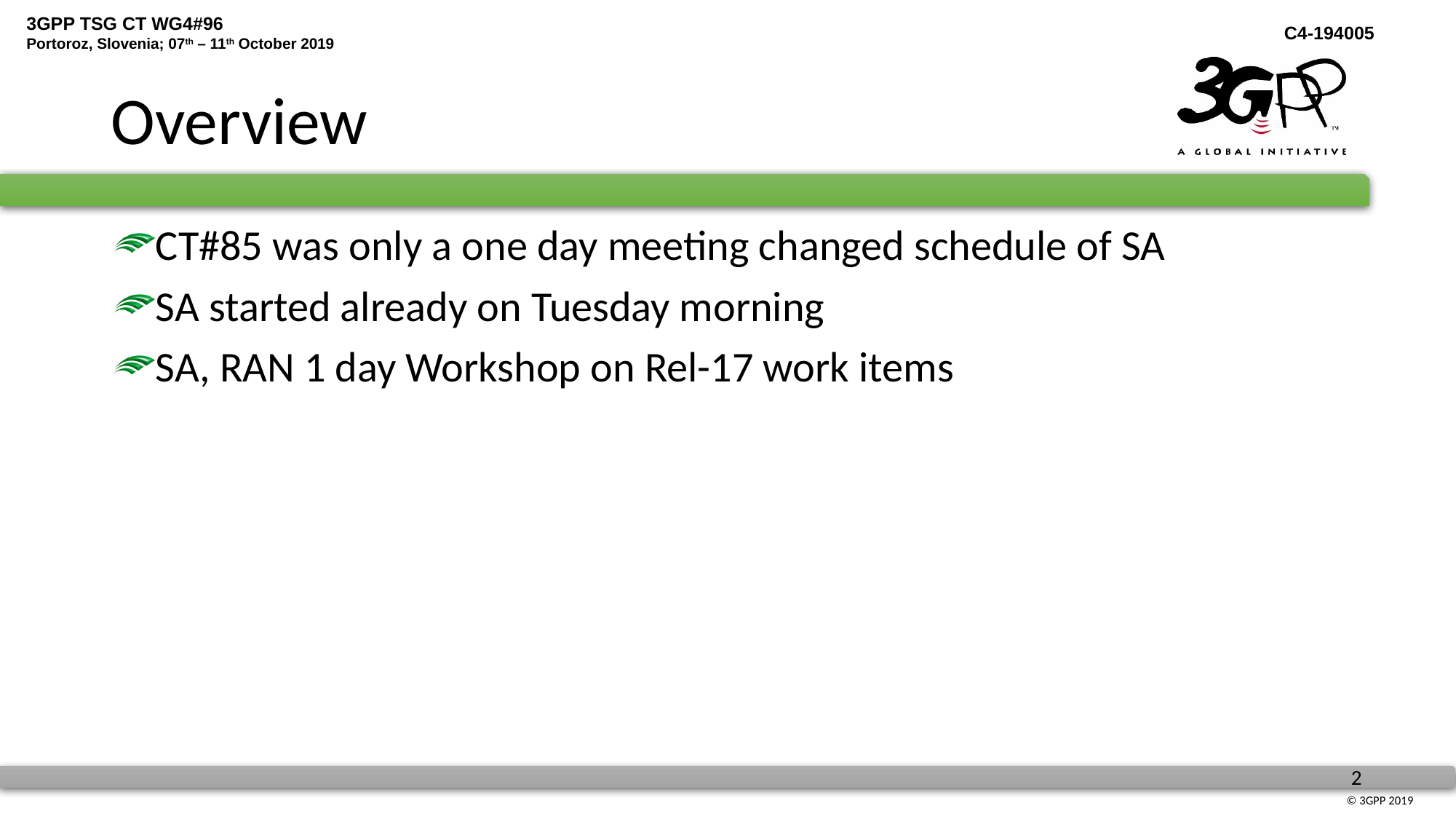

# Overview
CT#85 was only a one day meeting changed schedule of SA
SA started already on Tuesday morning
SA, RAN 1 day Workshop on Rel-17 work items